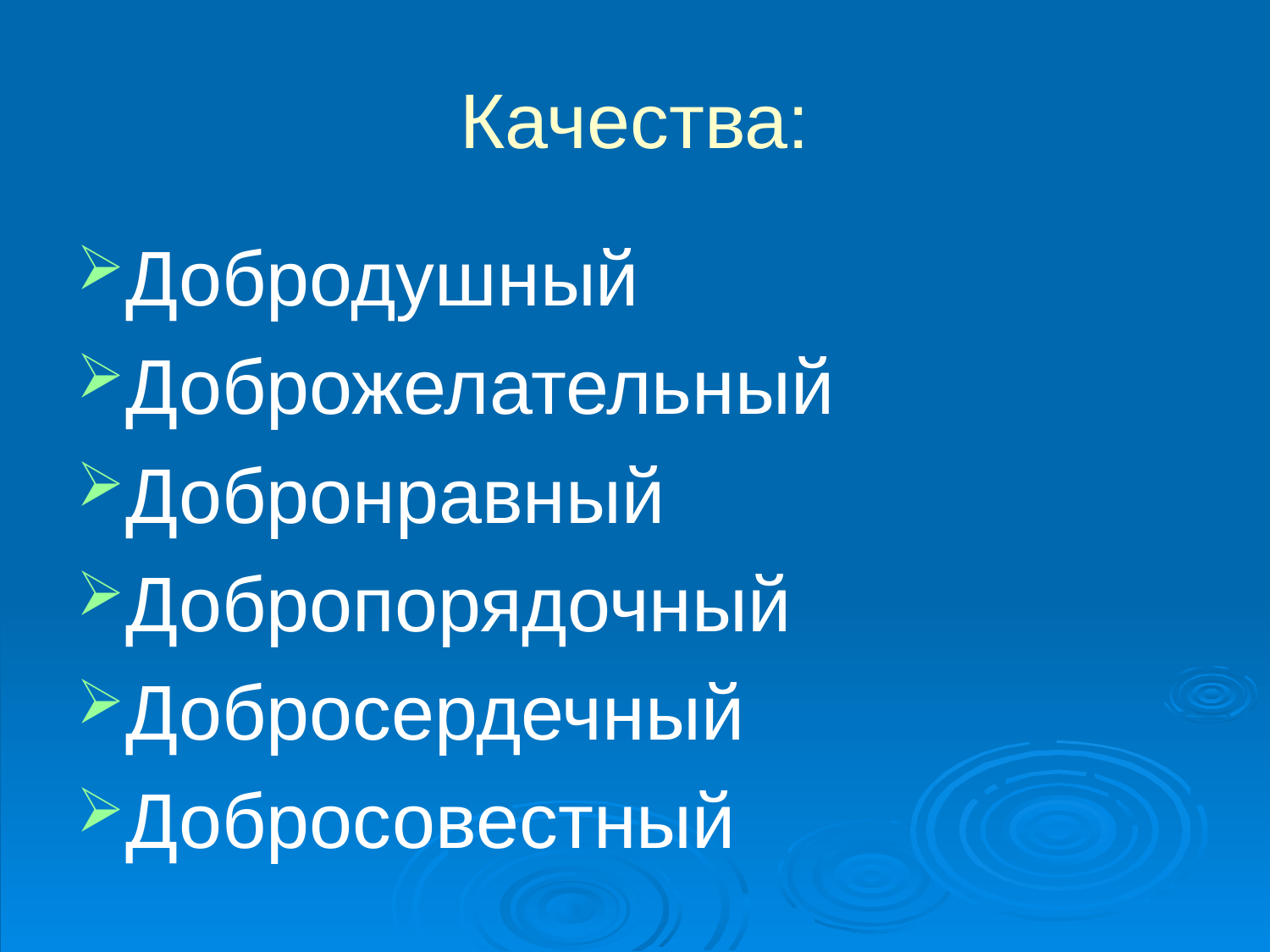

# Качества:
Добродушный
Доброжелательный
Добронравный
Добропорядочный
Добросердечный
Добросовестный